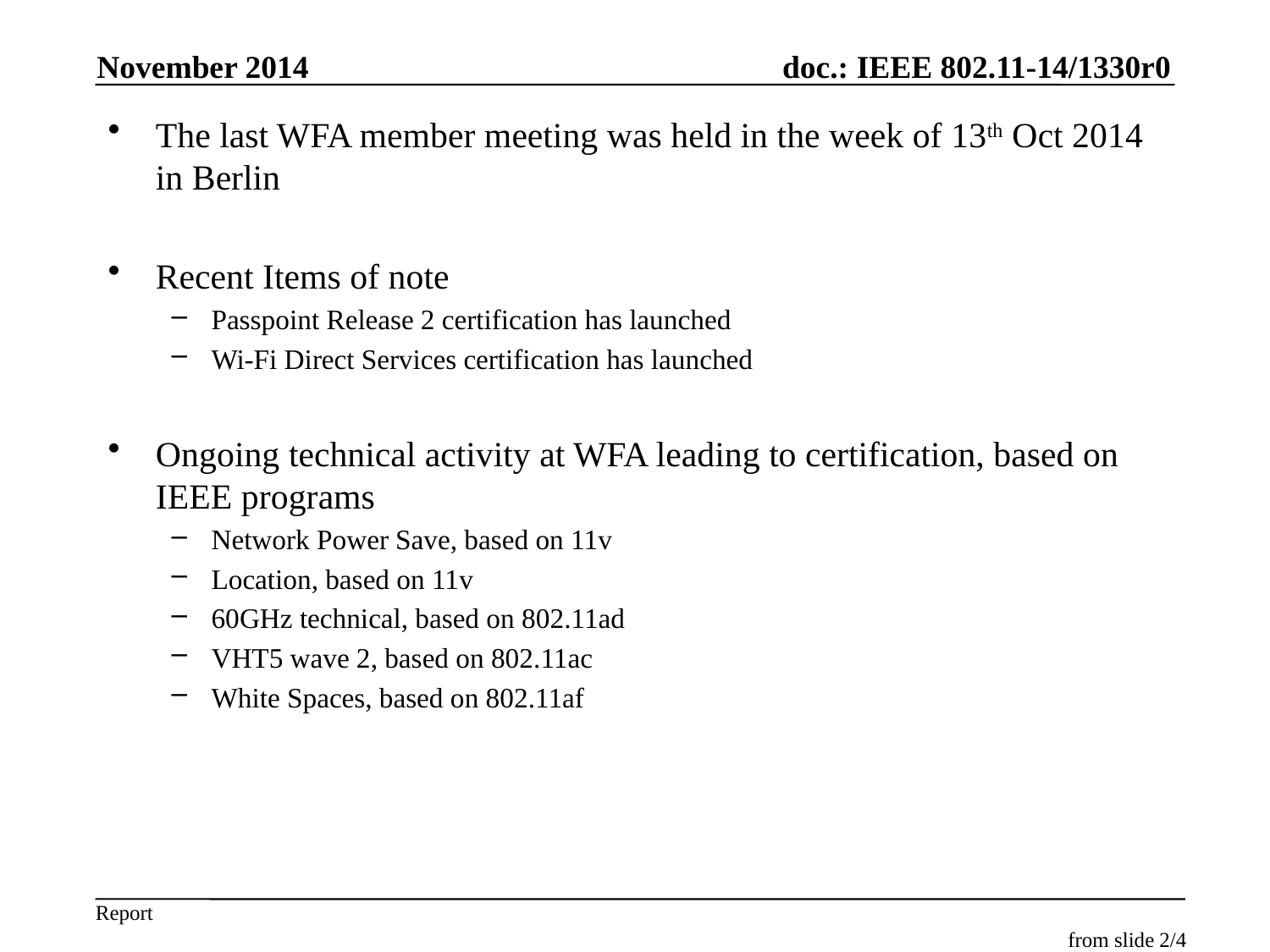

November 2014
The last WFA member meeting was held in the week of 13th Oct 2014 in Berlin

Recent Items of note
Passpoint Release 2 certification has launched
Wi-Fi Direct Services certification has launched

Ongoing technical activity at WFA leading to certification, based on IEEE programs
Network Power Save, based on 11v
Location, based on 11v
60GHz technical, based on 802.11ad
VHT5 wave 2, based on 802.11ac
White Spaces, based on 802.11af

from slide 2/4